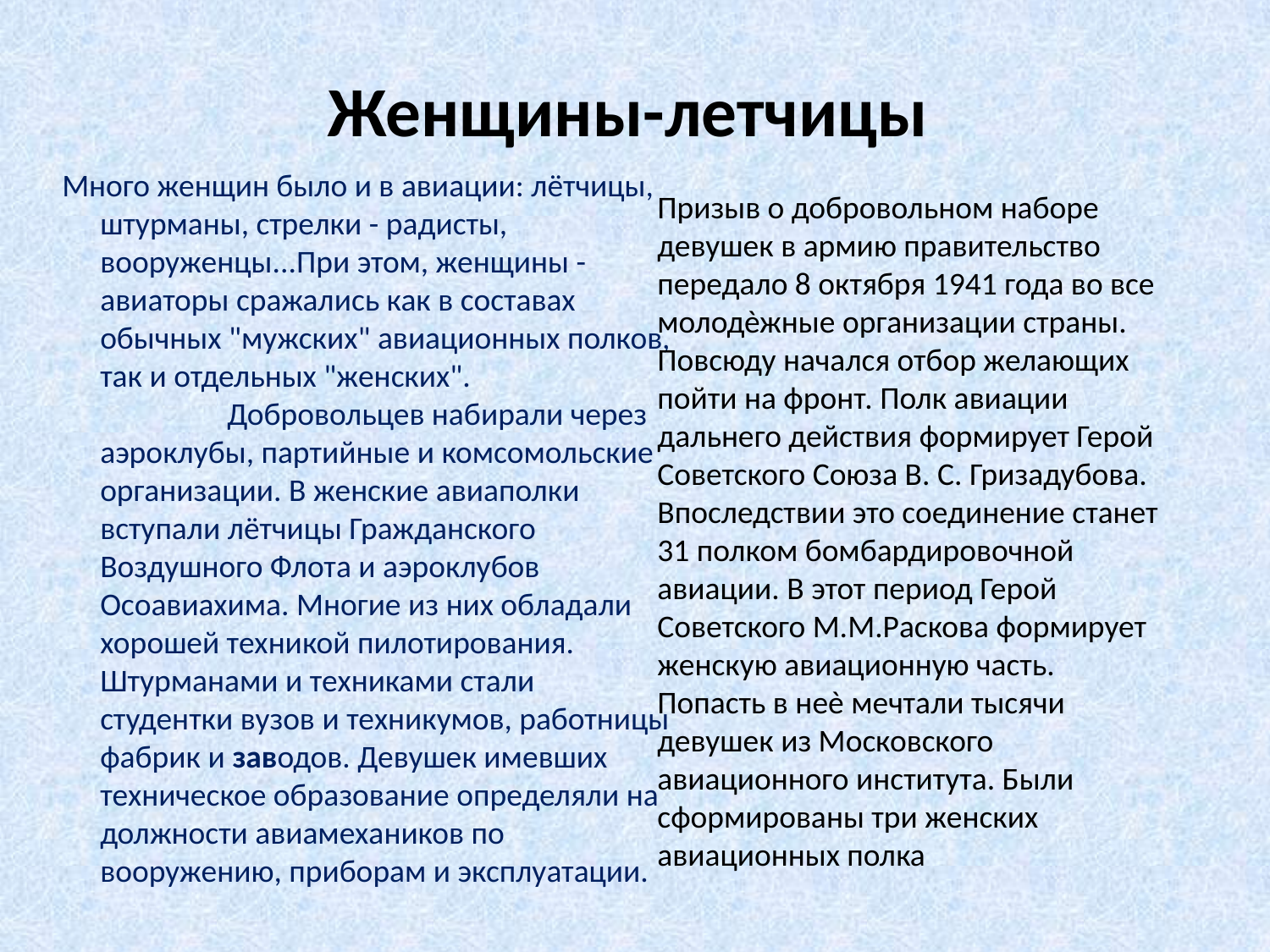

Женщины-летчицы
Много женщин было и в авиации: лётчицы, штурманы, стрелки - радисты, вооруженцы...При этом, женщины - авиаторы сражались как в составах обычных "мужских" авиационных полков, так и отдельных "женских".
		Добровольцев набирали через аэроклубы, партийные и комсомольские организации. В женские авиаполки вступали лётчицы Гражданского Воздушного Флота и аэроклубов Осоавиахима. Многие из них обладали хорошей техникой пилотирования. Штурманами и техниками стали студентки вузов и техникумов, работницы фабрик и заводов. Девушек имевших техническое образование определяли на должности авиамехаников по вооружению, приборам и эксплуатации.
Призыв о добровольном наборе девушек в армию правительство передало 8 октября 1941 года во все молодѐжные организации страны. Повсюду начался отбор желающих пойти на фронт. Полк авиации дальнего действия формирует Герой Советского Союза В. С. Гризадубова. Впоследствии это соединение станет 31 полком бомбардировочной авиации. В этот период Герой Советского М.М.Раскова формирует женскую авиационную часть. Попасть в неѐ мечтали тысячи девушек из Московского авиационного института. Были сформированы три женских авиационных полка